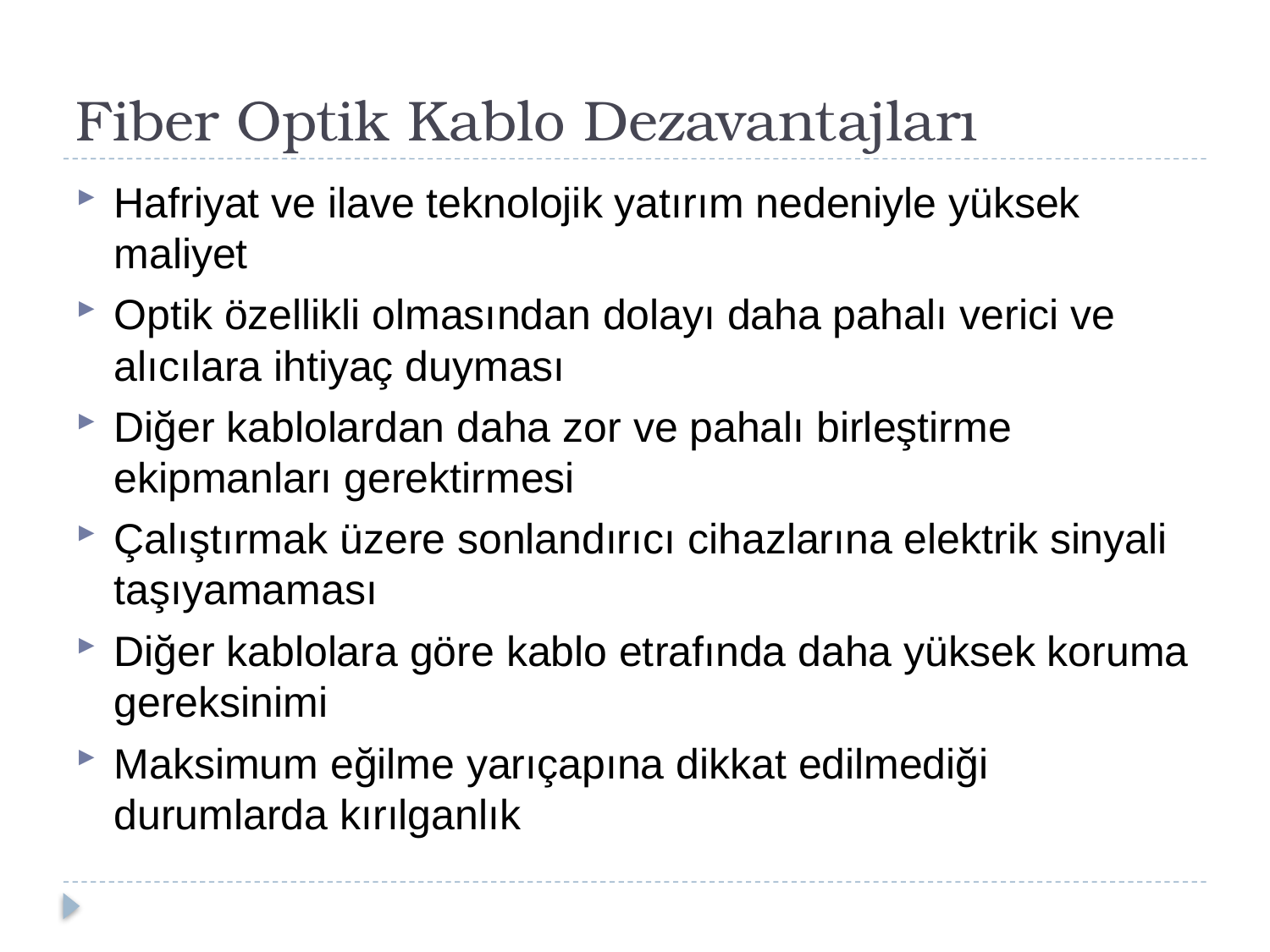

# Fiber Optik Kablo Dezavantajları
Hafriyat ve ilave teknolojik yatırım nedeniyle yüksek maliyet
Optik özellikli olmasından dolayı daha pahalı verici ve alıcılara ihtiyaç duyması
Diğer kablolardan daha zor ve pahalı birleştirme ekipmanları gerektirmesi
Çalıştırmak üzere sonlandırıcı cihazlarına elektrik sinyali taşıyamaması
Diğer kablolara göre kablo etrafında daha yüksek koruma gereksinimi
Maksimum eğilme yarıçapına dikkat edilmediği durumlarda kırılganlık